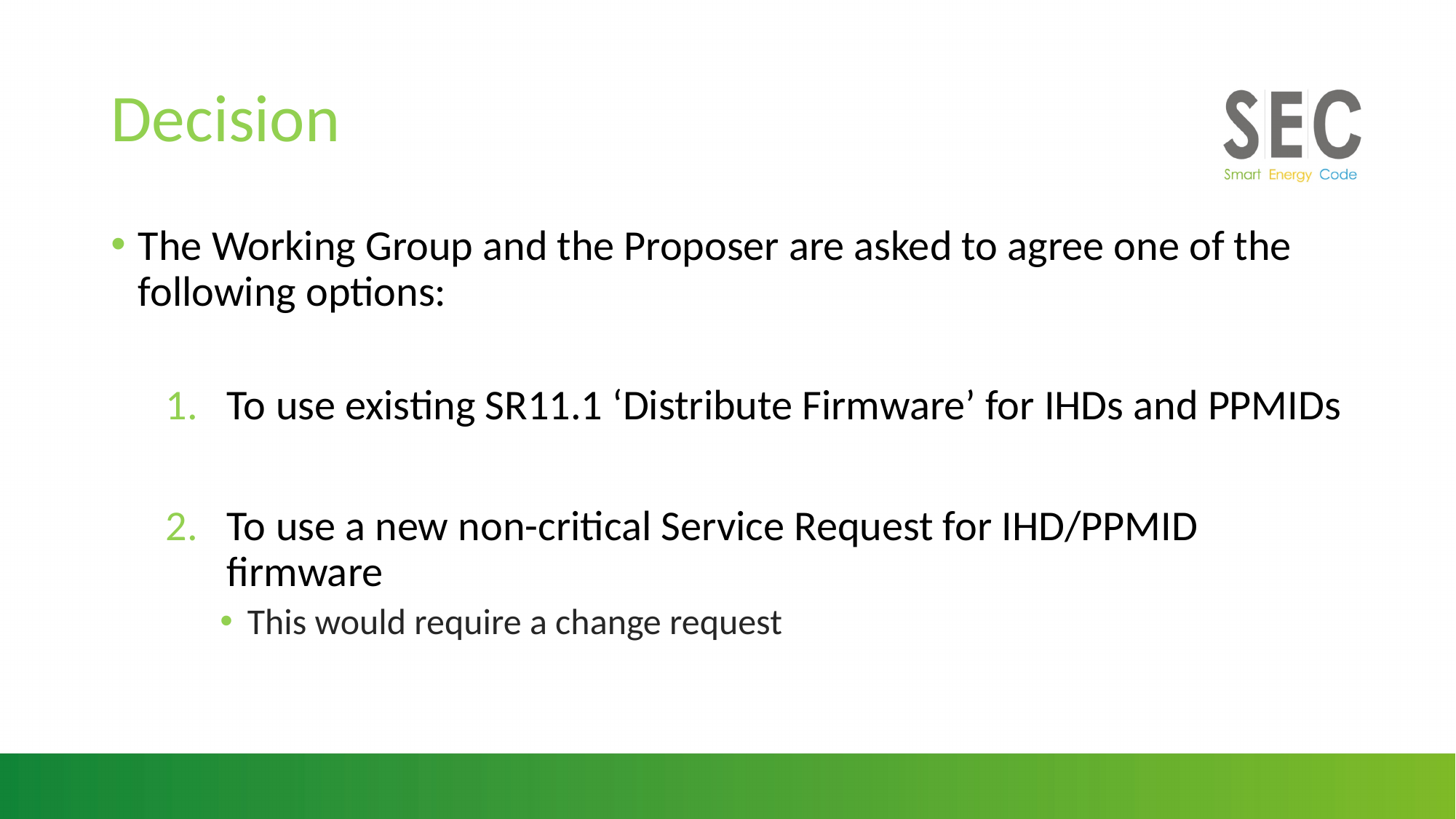

# Decision
The Working Group and the Proposer are asked to agree one of the following options:

To use existing SR11.1 ‘Distribute Firmware’ for IHDs and PPMIDs

To use a new non-critical Service Request for IHD/PPMID firmware
This would require a change request